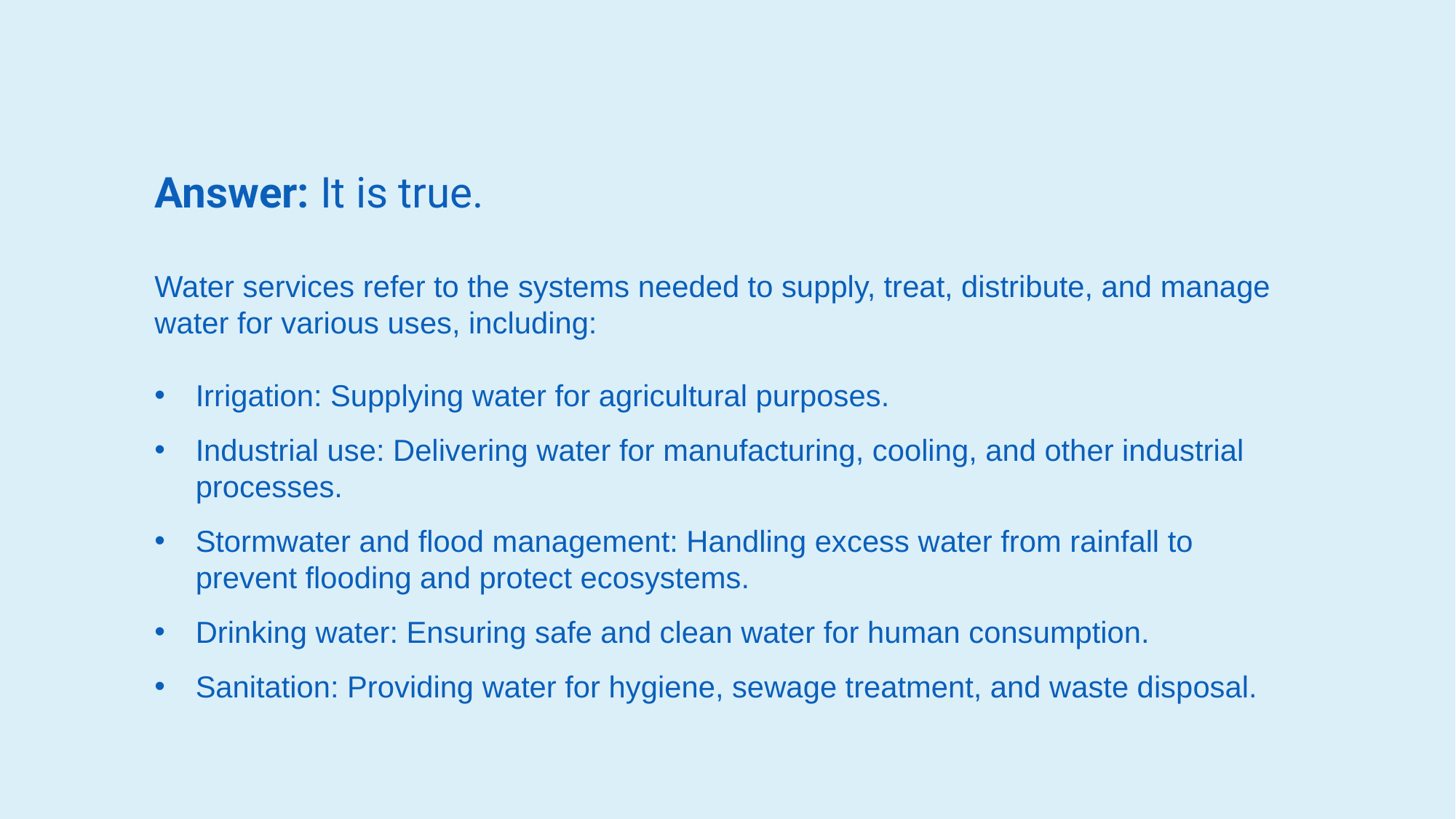

Answer: It is true.

Water services refer to the systems needed to supply, treat, distribute, and manage water for various uses, including:

Irrigation: Supplying water for agricultural purposes.
Industrial use: Delivering water for manufacturing, cooling, and other industrial processes.
Stormwater and flood management: Handling excess water from rainfall to prevent flooding and protect ecosystems.
⁠Drinking water: Ensuring safe and clean water for human consumption.
Sanitation: Providing water for hygiene, sewage treatment, and waste disposal.